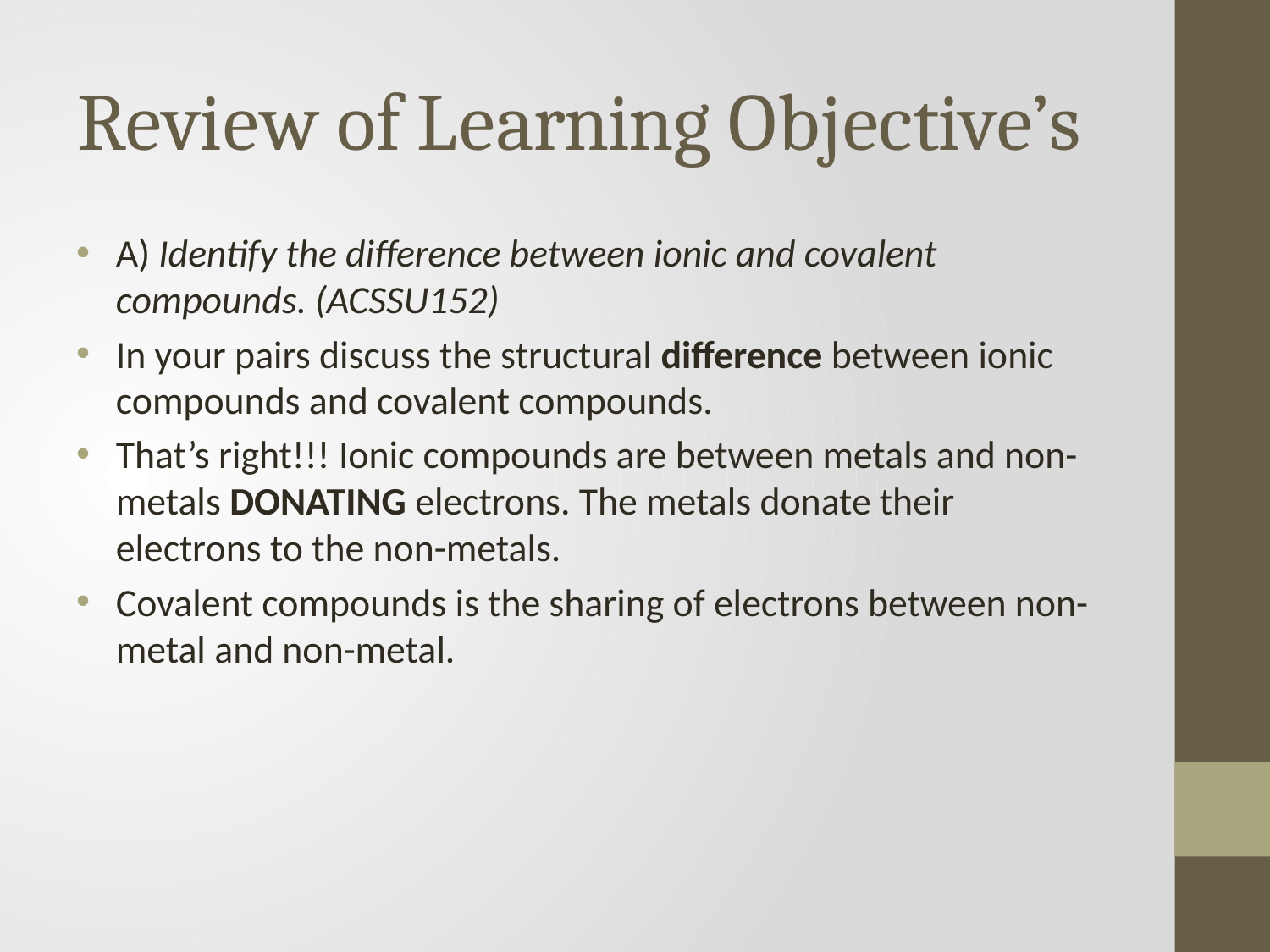

# Review of Learning Objective’s
A) Identify the difference between ionic and covalent compounds. (ACSSU152)
In your pairs discuss the structural difference between ionic compounds and covalent compounds.
That’s right!!! Ionic compounds are between metals and non-metals DONATING electrons. The metals donate their electrons to the non-metals.
Covalent compounds is the sharing of electrons between non-metal and non-metal.